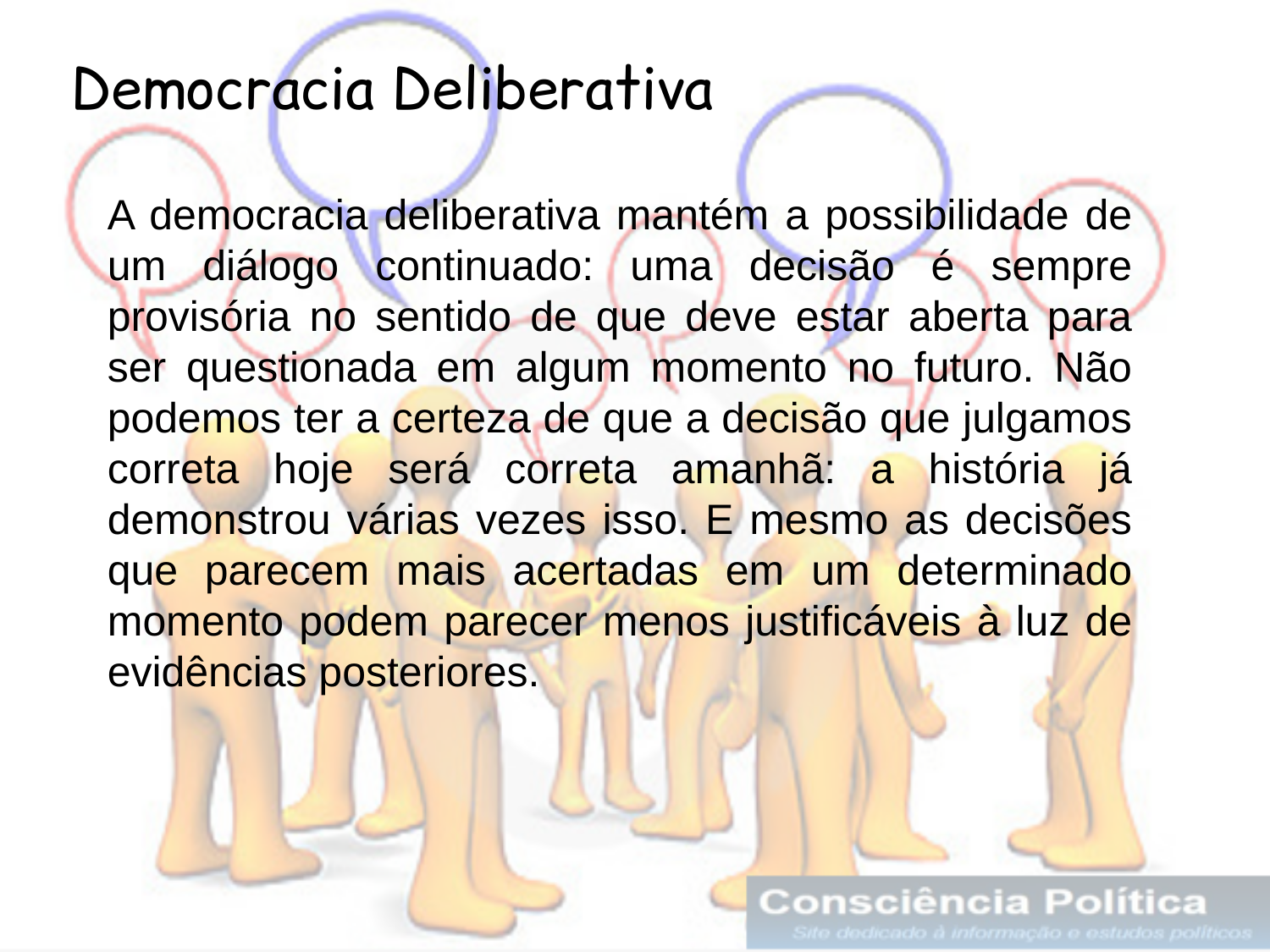

Democracia Deliberativa
A democracia deliberativa mantém a possibilidade de um diálogo continuado: uma decisão é sempre provisória no sentido de que deve estar aberta para ser questionada em algum momento no futuro. Não podemos ter a certeza de que a decisão que julgamos correta hoje será correta amanhã: a história já demonstrou várias vezes isso. E mesmo as decisões que parecem mais acertadas em um determinado momento podem parecer menos justificáveis à luz de evidências posteriores.